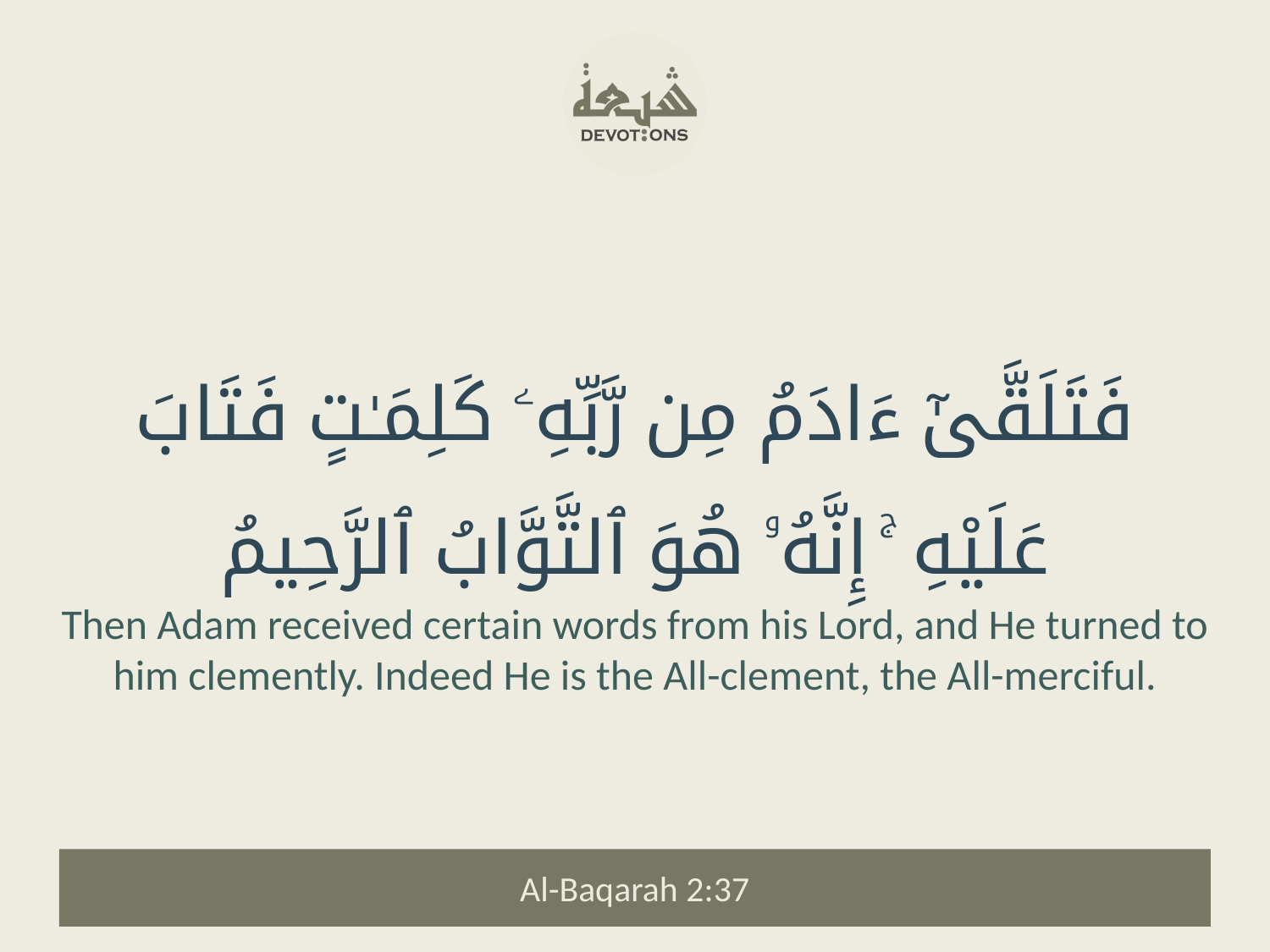

فَتَلَقَّىٰٓ ءَادَمُ مِن رَّبِّهِۦ كَلِمَـٰتٍ فَتَابَ عَلَيْهِ ۚ إِنَّهُۥ هُوَ ٱلتَّوَّابُ ٱلرَّحِيمُ
Then Adam received certain words from his Lord, and He turned to him clemently. Indeed He is the All-clement, the All-merciful.
Al-Baqarah 2:37